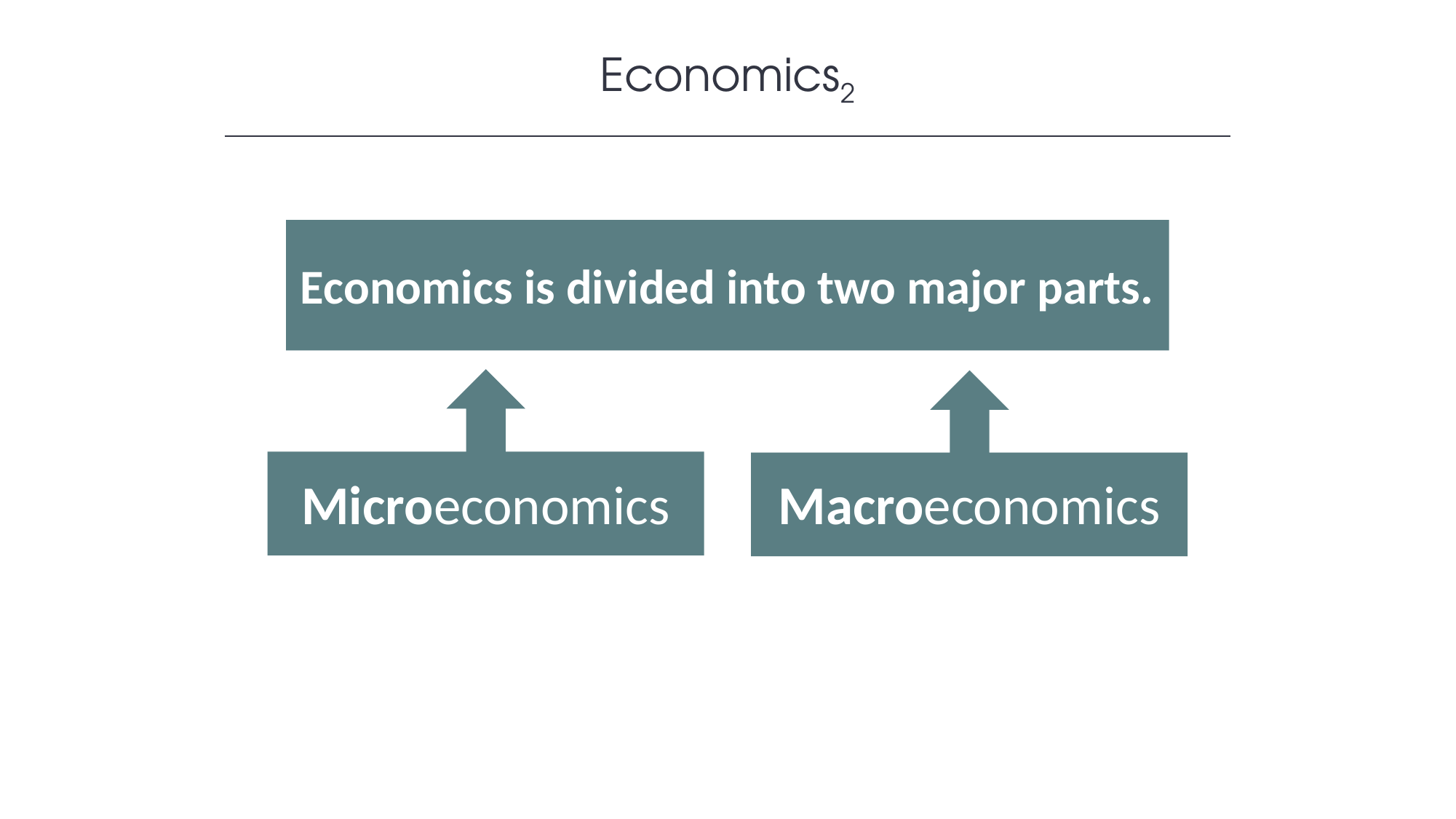

Economics2

Economics is divided into two major parts.

Microeconomics

Macroeconomics